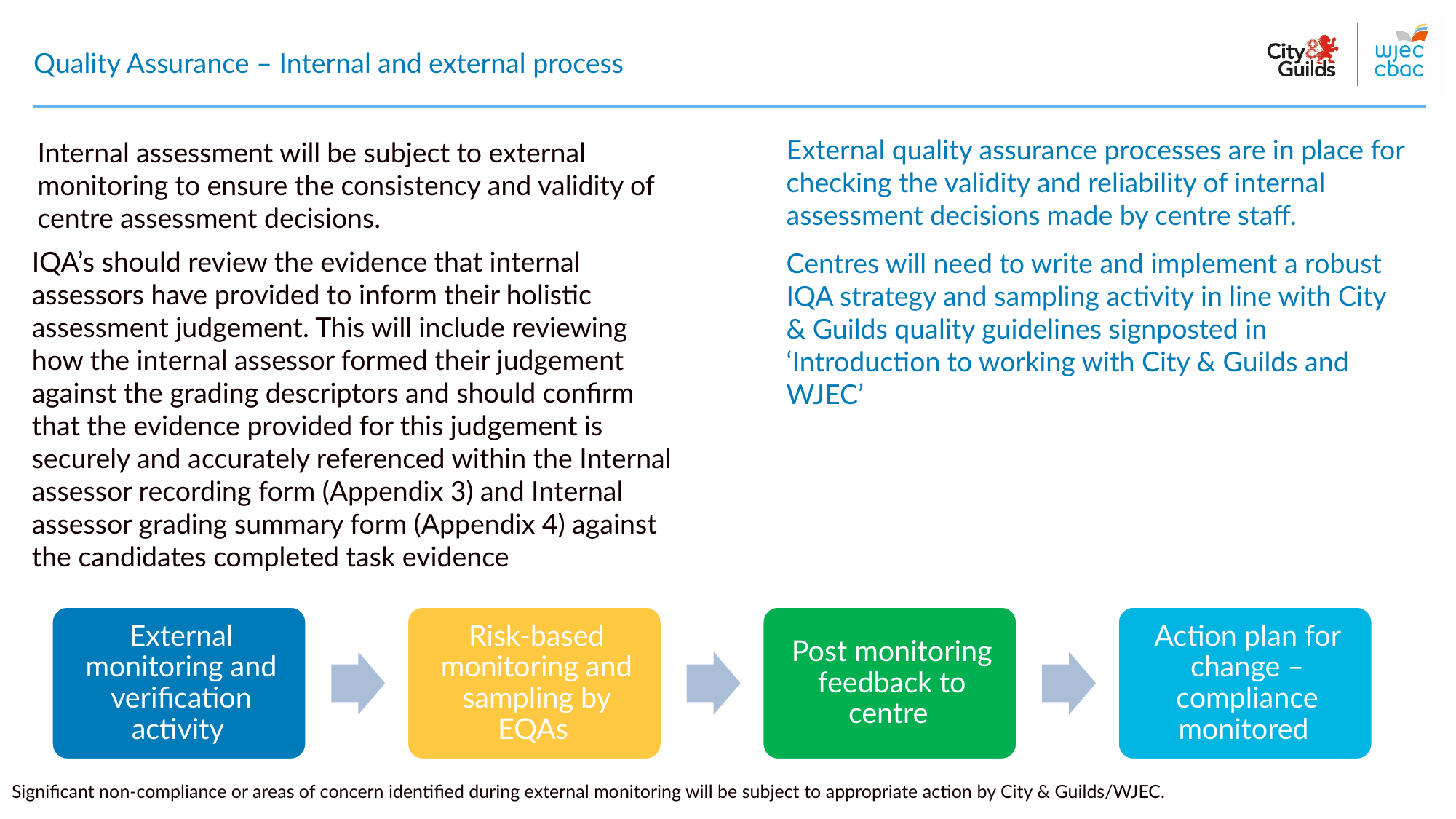

# Quality Assurance – Internal and external process
External quality assurance processes are in place for checking the validity and reliability of internal assessment decisions made by centre staff.
Centres will need to write and implement a robust IQA strategy and sampling activity in line with City & Guilds quality guidelines signposted in ‘Introduction to working with City & Guilds and WJEC’

Internal assessment will be subject to external monitoring to ensure the consistency and validity of centre assessment decisions.
IQA’s should review the evidence that internal assessors have provided to inform their holistic assessment judgement. This will include reviewing how the internal assessor formed their judgement against the grading descriptors and should confirm that the evidence provided for this judgement is securely and accurately referenced within the Internal assessor recording form (Appendix 3) and Internal assessor grading summary form (Appendix 4) against the candidates completed task evidence
External monitoring and verification activity

Risk-based monitoring and sampling by EQAs

Post monitoring feedback to centre

Action plan for change – compliance monitored
Significant non-compliance or areas of concern identified during external monitoring will be subject to appropriate action by City & Guilds/WJEC.